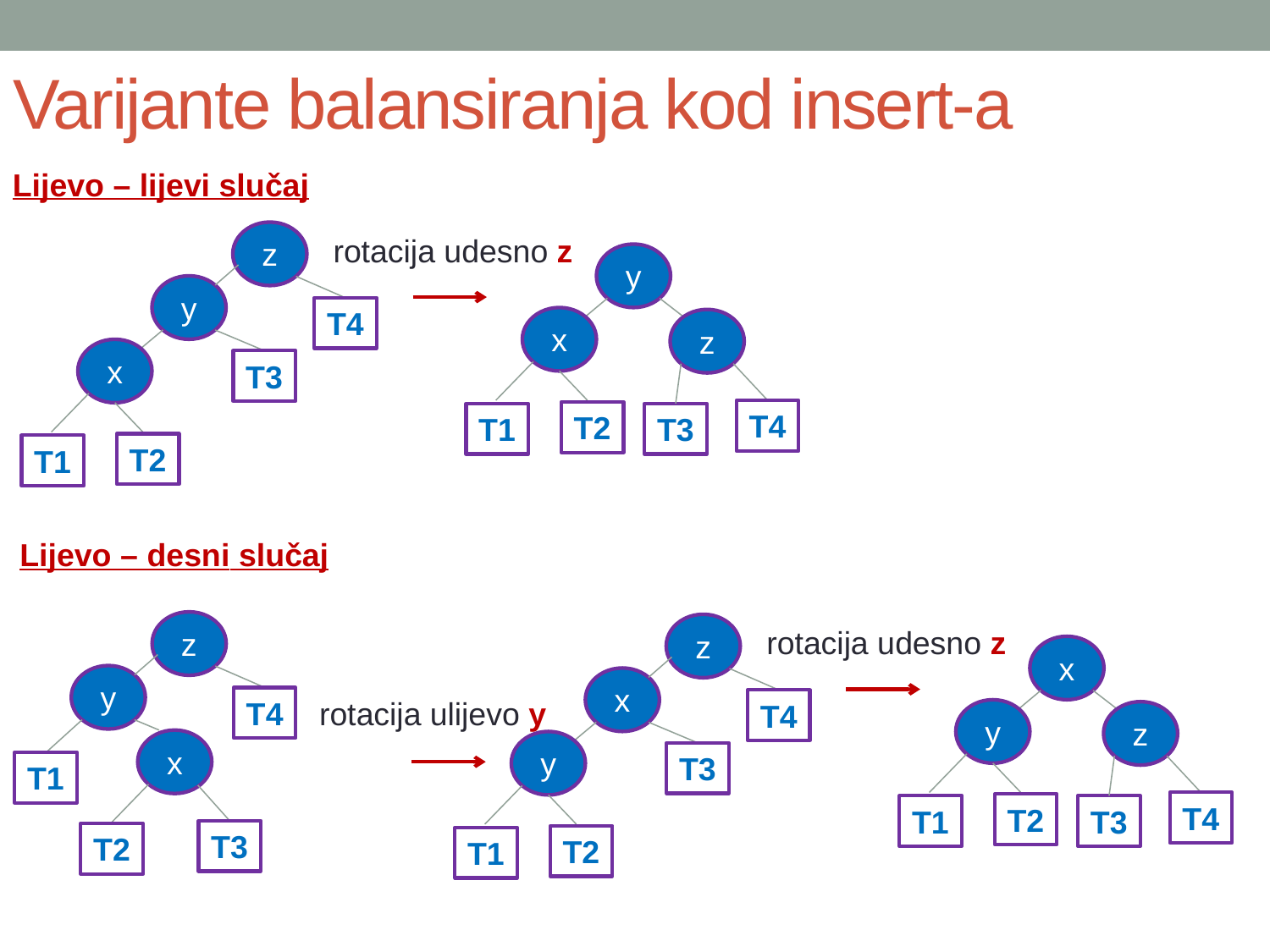

# Varijante balansiranja kod insert-a
Lijevo – lijevi slučaj
z
rotacija udesno z
y
y
T4
x
z
x
T3
T4
T2
T1
T3
T2
T1
Lijevo – desni slučaj
z
z
rotacija udesno z
x
y
x
T4
rotacija ulijevo y
T4
y
z
x
y
T3
T1
T4
T2
T1
T3
T3
T2
T2
T1